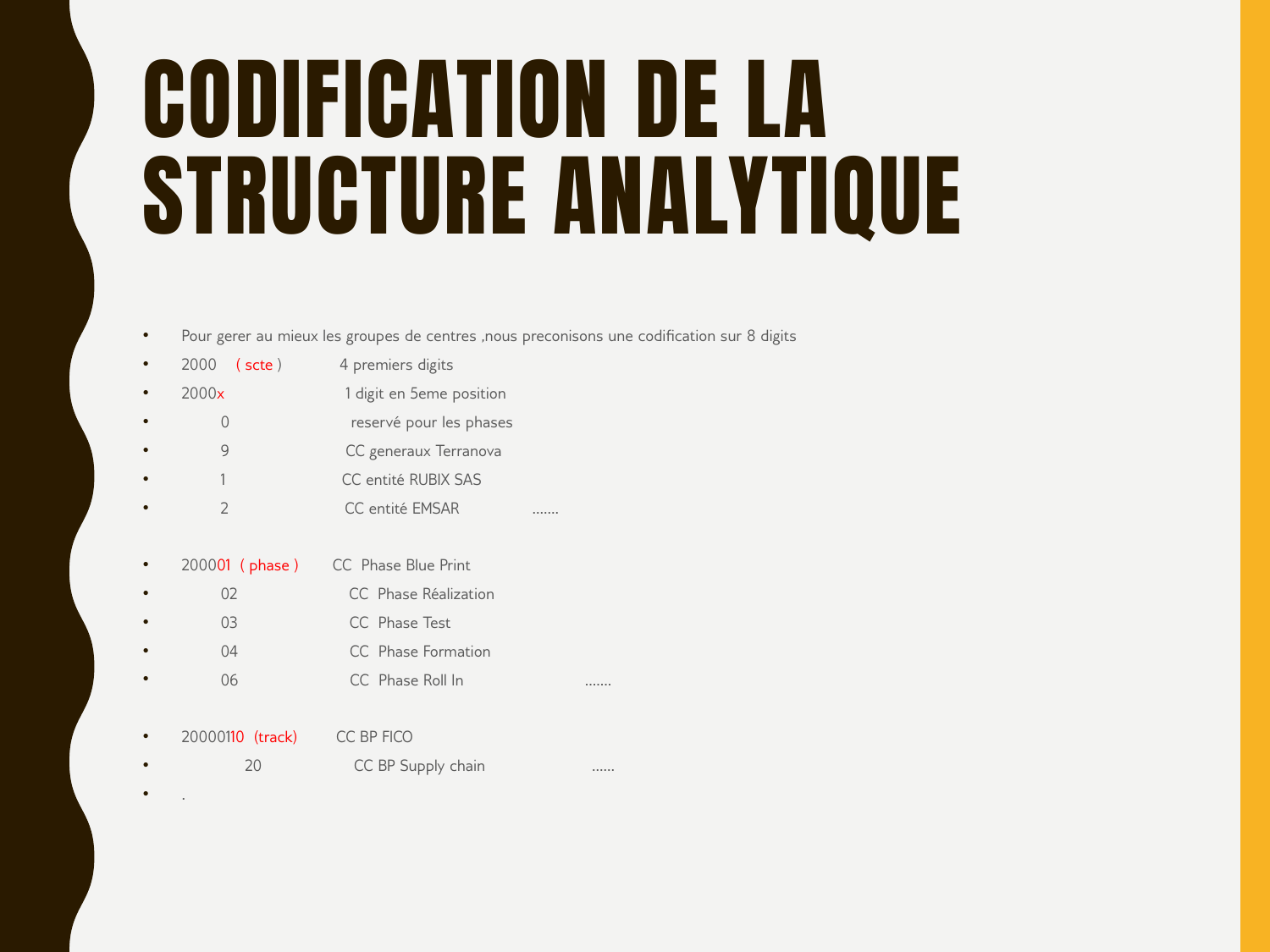

# Codification de la structure analytique
Pour gerer au mieux les groupes de centres ,nous preconisons une codification sur 8 digits
2000    ( scte )            4 premiers digits
2000x                         1 digit en 5eme position
        0                         reservé pour les phases
        9                        CC generaux Terranova
        1                        CC entité RUBIX SAS
        2                        CC entité EMSAR               …….

200001  ( phase )       CC  Phase Blue Print
        02                       CC  Phase Réalization
        03                       CC  Phase Test
        04                       CC  Phase Formation
        06                       CC  Phase Roll In                         …….

20000110  (track)        CC BP FICO
             20                   CC BP Supply chain                      ……
.